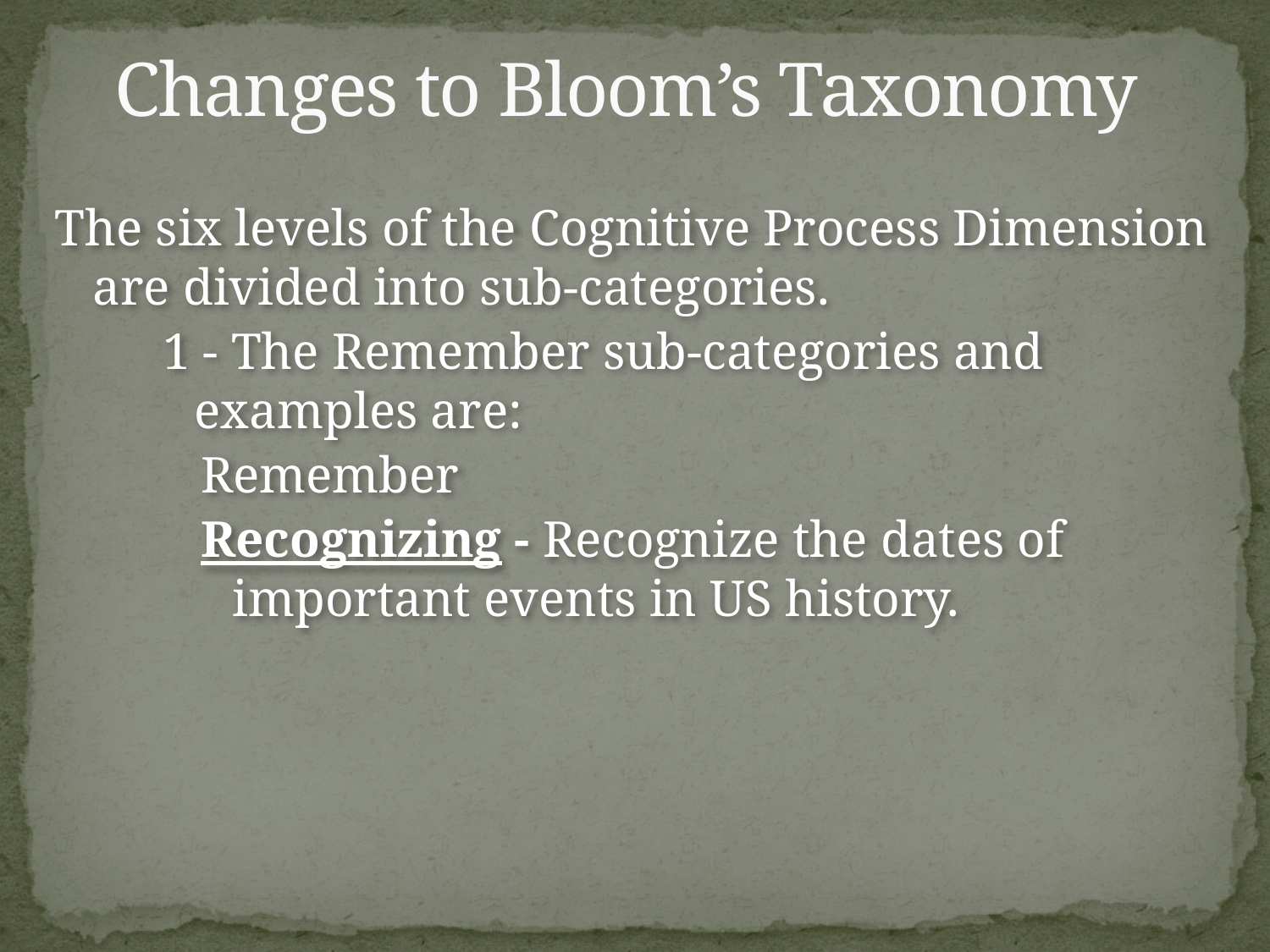

# Changes to Bloom’s Taxonomy
The six levels of the Cognitive Process Dimension are divided into sub-categories.
1 - The Remember sub-categories and examples are:
Remember
Recognizing - Recognize the dates of important events in US history.